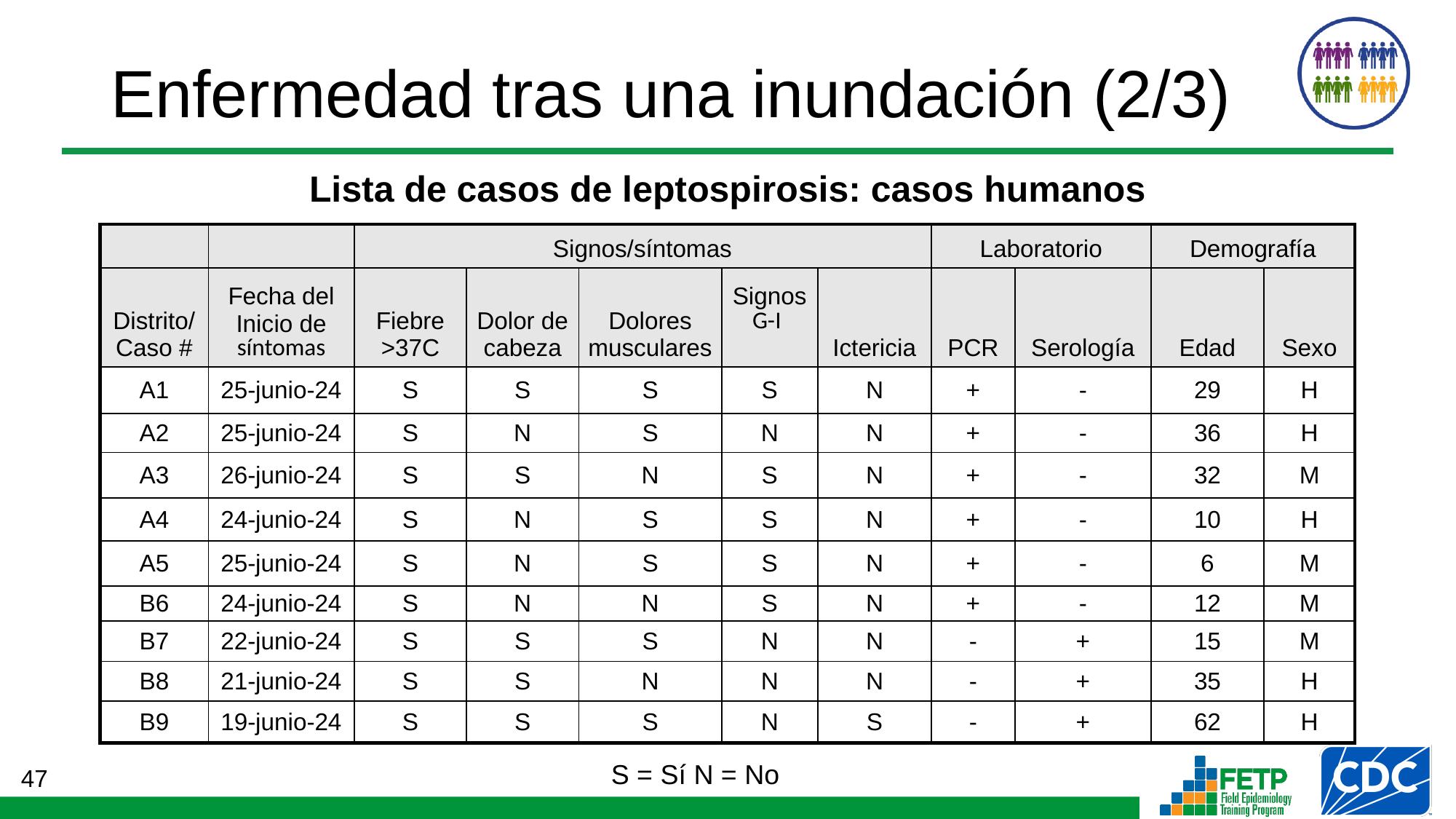

# Enfermedad tras una inundación (2/3)
Lista de casos de leptospirosis: casos humanos
|  |  | Signos/síntomas |  |  |  |  | Laboratorio |  | Demografía |  |
| --- | --- | --- | --- | --- | --- | --- | --- | --- | --- | --- |
| Distrito/Caso # | Fecha del Inicio de síntomas | Fiebre >37C | Dolor de cabeza | Dolores musculares | Signos G-I | Ictericia | PCR | Serología | Edad | Sexo |
| A1 | 25-junio-24 | S | S | S | S | N | + | - | 29 | H |
| A2 | 25-junio-24 | S | N | S | N | N | + | - | 36 | H |
| A3 | 26-junio-24 | S | S | N | S | N | + | - | 32 | M |
| A4 | 24-junio-24 | S | N | S | S | N | + | - | 10 | H |
| A5 | 25-junio-24 | S | N | S | S | N | + | - | 6 | M |
| B6 | 24-junio-24 | S | N | N | S | N | + | - | 12 | M |
| B7 | 22-junio-24 | S | S | S | N | N | - | + | 15 | M |
| B8 | 21-junio-24 | S | S | N | N | N | - | + | 35 | H |
| B9 | 19-junio-24 | S | S | S | N | S | - | + | 62 | H |
S = Sí N = No